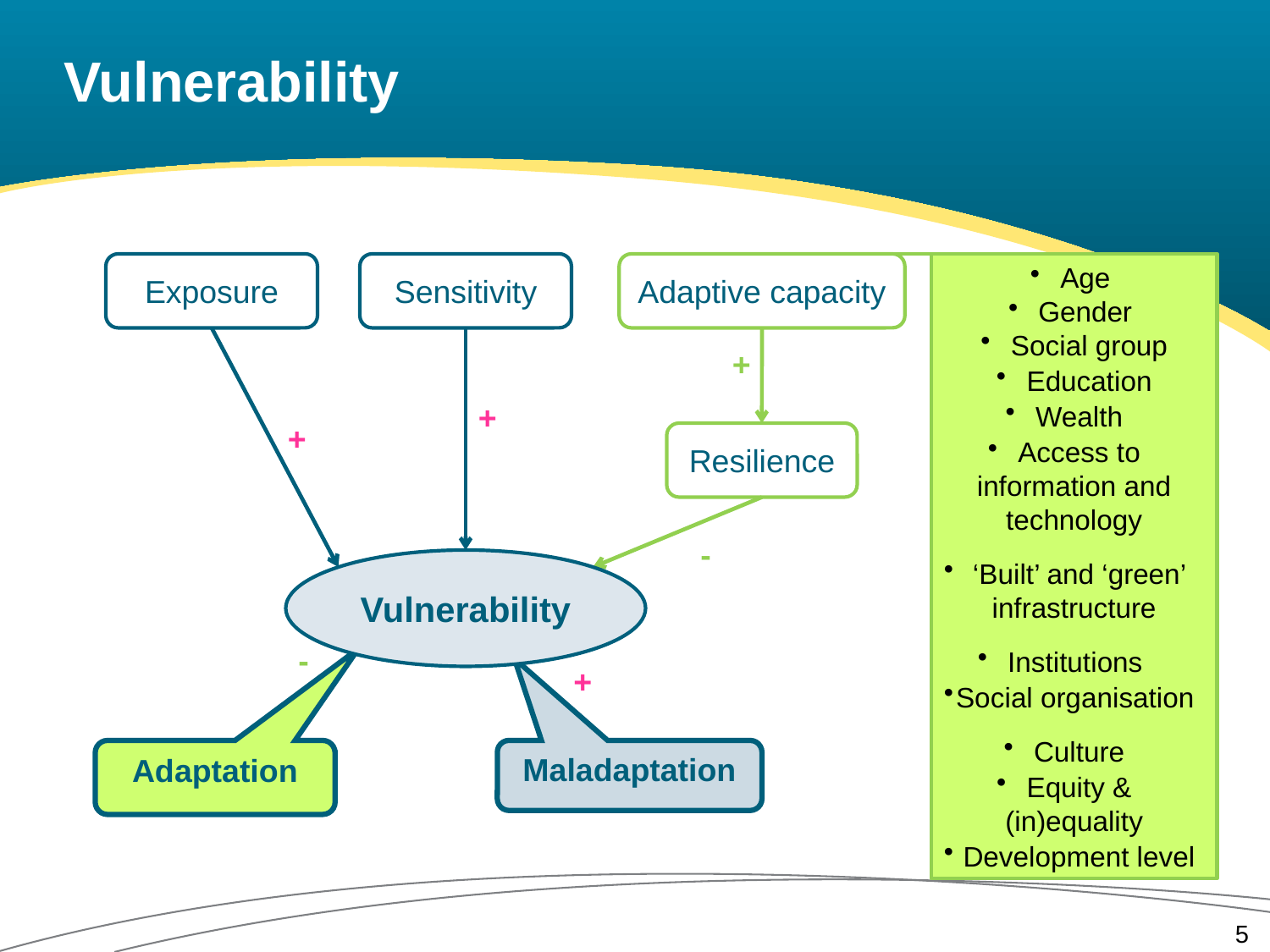

# Vulnerability
Exposure
Sensitivity
Adaptive capacity
Age
Gender
Social group
Education
Wealth
Access to information and technology

‘Built’ and ‘green’ infrastructure

Institutions
Social organisation

Culture
Equity & (in)equality
Development level
+
+
+
Resilience
-
Vulnerability
-
+
Adaptation
Maladaptation
5